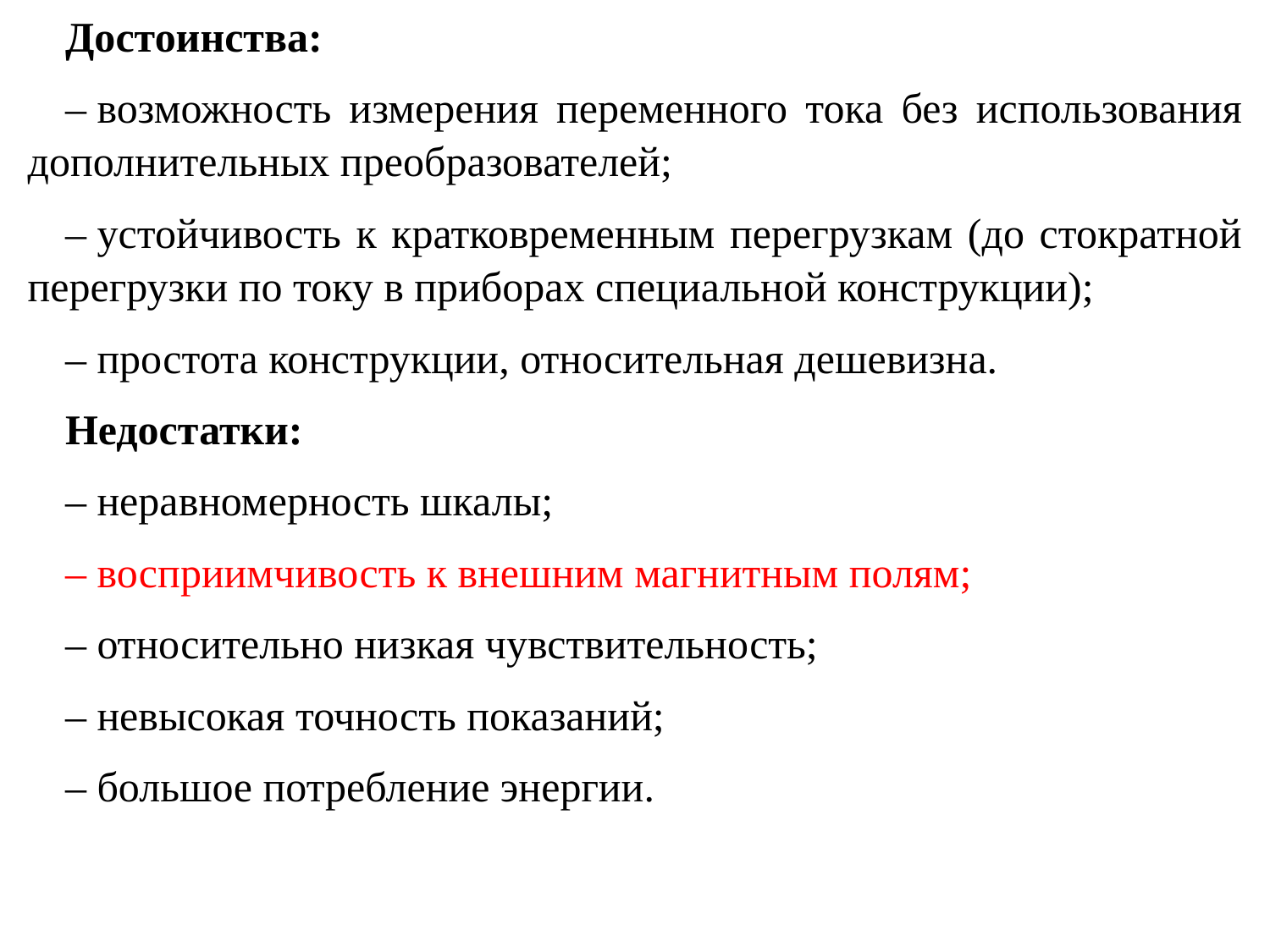

Достоинства:
– возможность измерения переменного тока без использования дополнительных преобразователей;
– устойчивость к кратковременным перегрузкам (до стократной перегрузки по току в приборах специальной конструкции);
– простота конструкции, относительная дешевизна.
Недостатки:
– неравномерность шкалы;
– восприимчивость к внешним магнитным полям;
– относительно низкая чувствительность;
– невысокая точность показаний;
– большое потребление энергии.